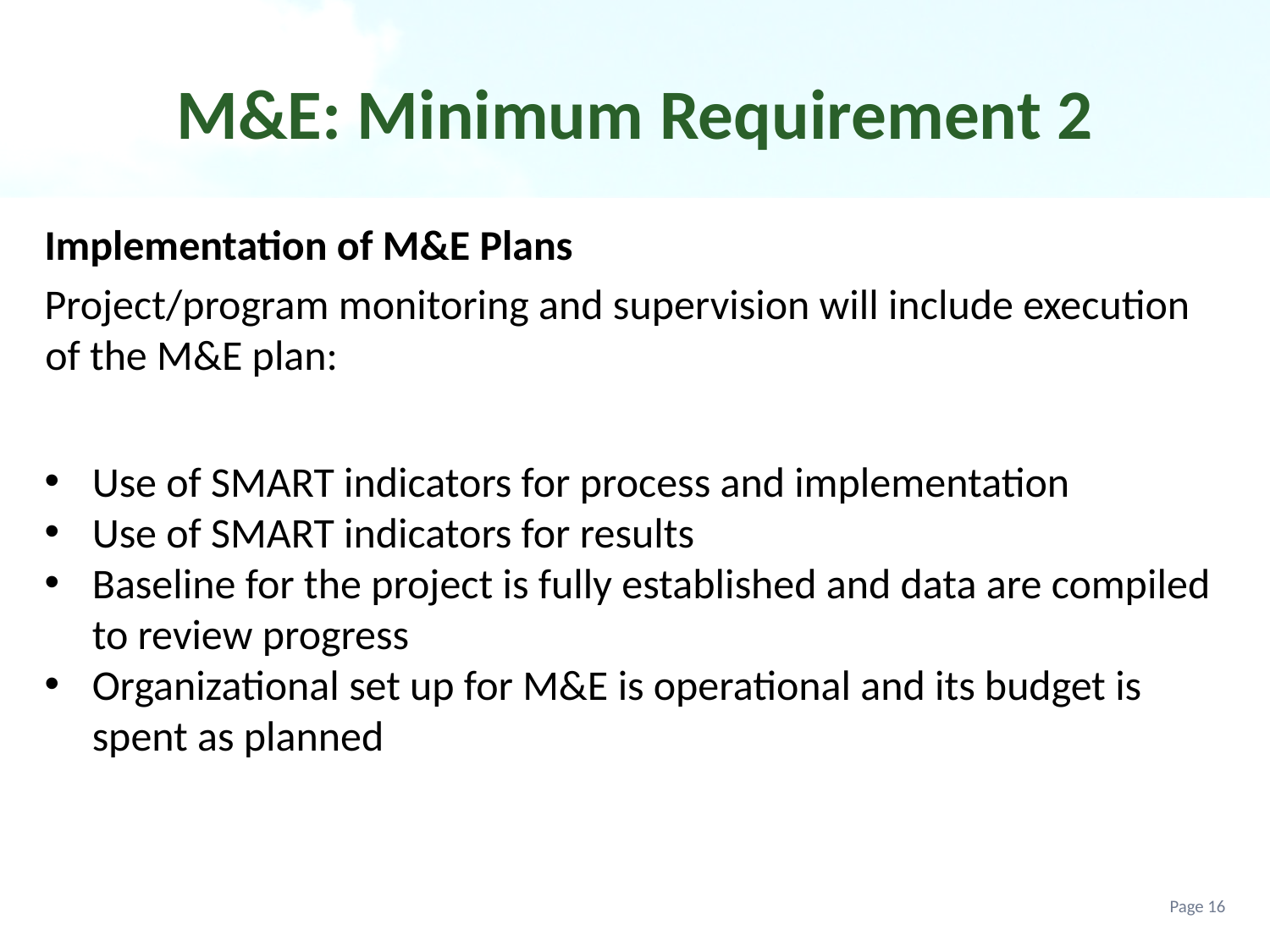

# M&E: Minimum Requirement 2
Implementation of M&E Plans
Project/program monitoring and supervision will include execution of the M&E plan:

Use of SMART indicators for process and implementation
Use of SMART indicators for results
Baseline for the project is fully established and data are compiled to review progress
Organizational set up for M&E is operational and its budget is spent as planned